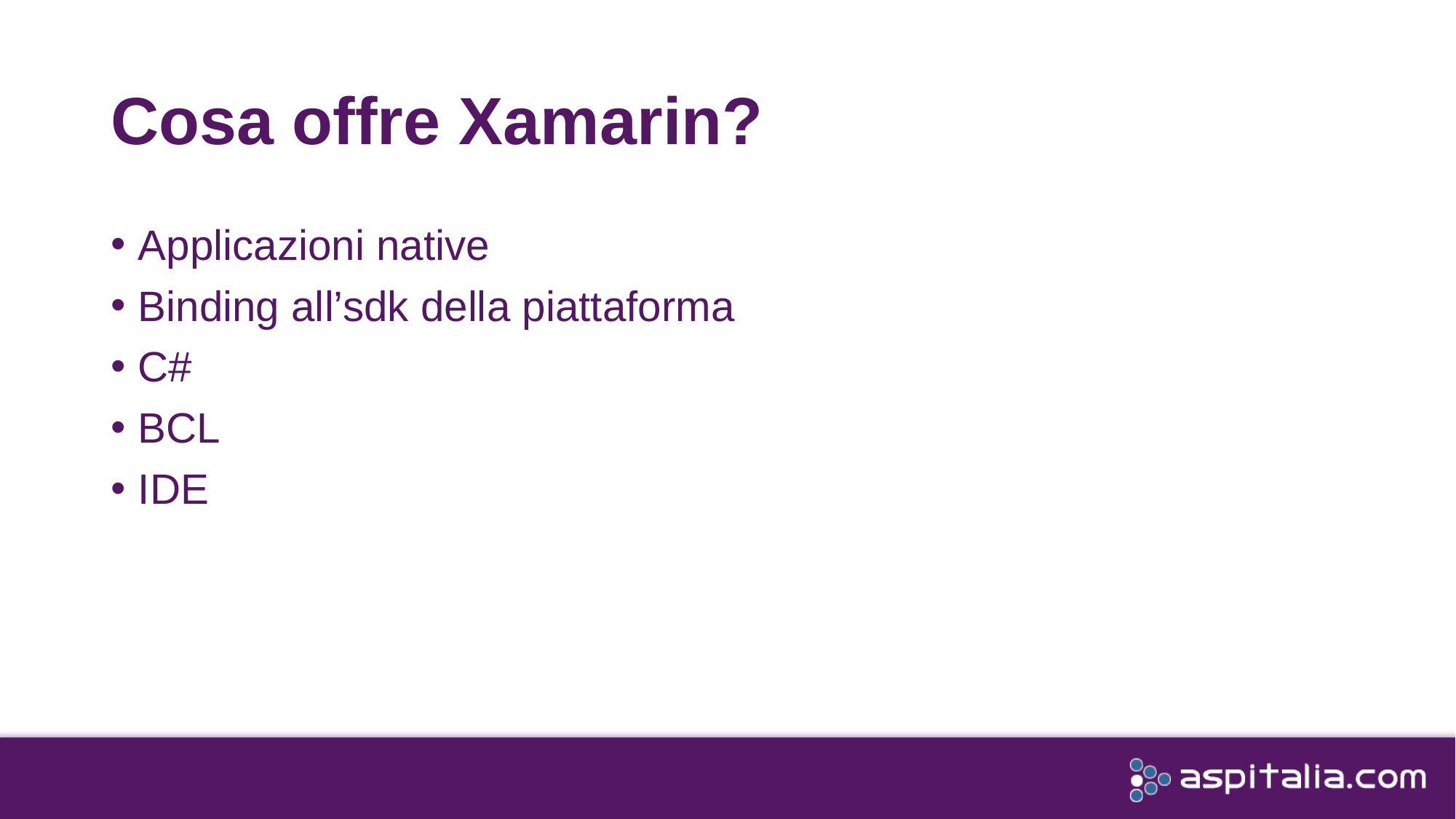

# Cosa offre Xamarin?
Applicazioni native
Binding all’sdk della piattaforma
C#
BCL
IDE